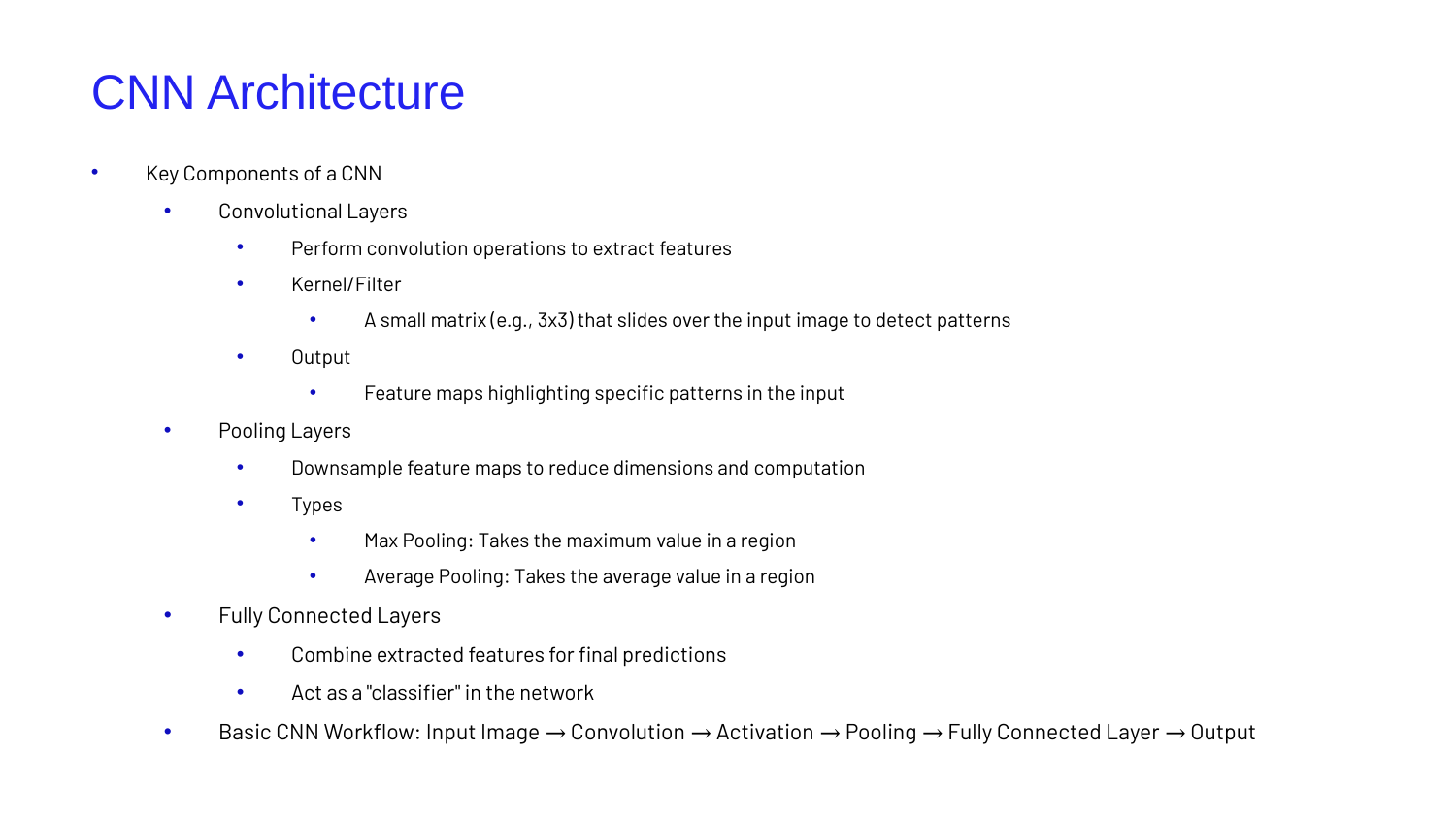

CNN Architecture
Key Components of a CNN
Convolutional Layers
Perform convolution operations to extract features
Kernel/Filter
A small matrix (e.g., 3x3) that slides over the input image to detect patterns
Output
Feature maps highlighting specific patterns in the input
Pooling Layers
Downsample feature maps to reduce dimensions and computation
Types
Max Pooling: Takes the maximum value in a region
Average Pooling: Takes the average value in a region
Fully Connected Layers
Combine extracted features for final predictions
Act as a "classifier" in the network
Basic CNN Workflow: Input Image → Convolution → Activation → Pooling → Fully Connected Layer → Output